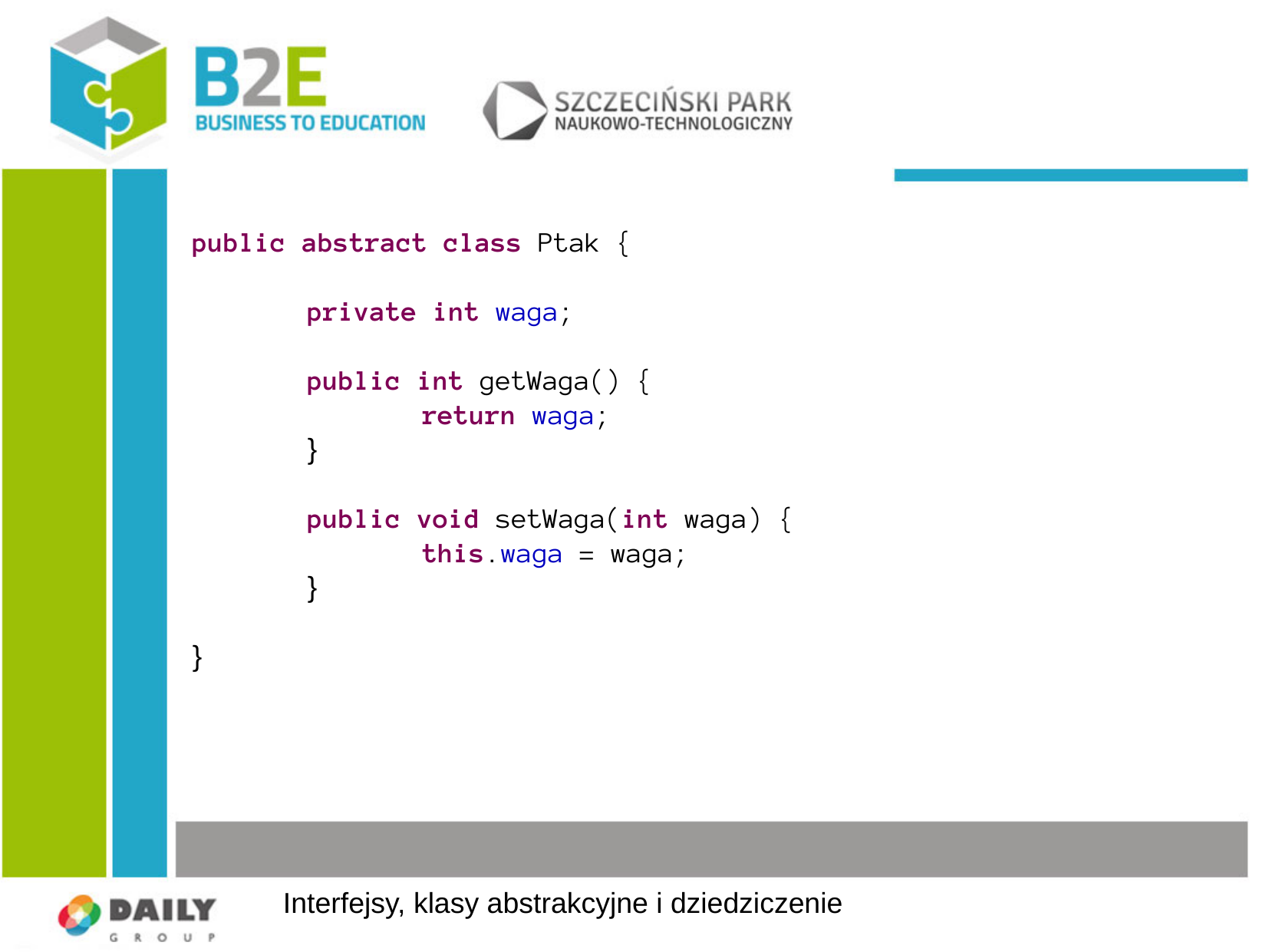

public abstract class Ptak {

	private int waga;

	public int getWaga() {
		return waga;
	}

	public void setWaga(int waga) {
		this.waga = waga;
	}

}
Interfejsy, klasy abstrakcyjne i dziedziczenie